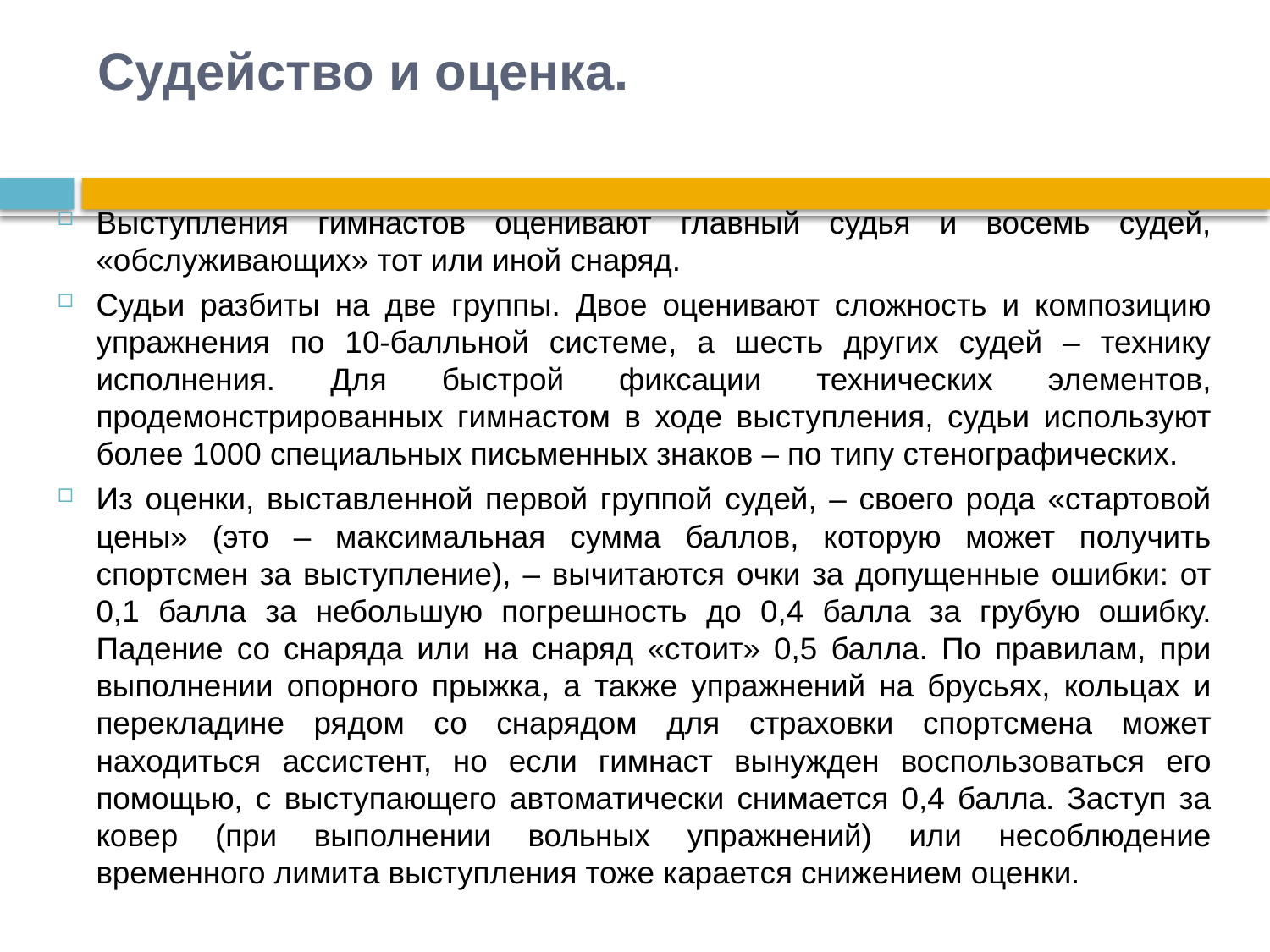

# Судейство и оценка.
Выступления гимнастов оценивают главный судья и восемь судей, «обслуживающих» тот или иной снаряд.
Судьи разбиты на две группы. Двое оценивают сложность и композицию упражнения по 10-балльной системе, а шесть других судей – технику исполнения. Для быстрой фиксации технических элементов, продемонстрированных гимнастом в ходе выступления, судьи используют более 1000 специальных письменных знаков – по типу стенографических.
Из оценки, выставленной первой группой судей, – своего рода «стартовой цены» (это – максимальная сумма баллов, которую может получить спортсмен за выступление), – вычитаются очки за допущенные ошибки: от 0,1 балла за небольшую погрешность до 0,4 балла за грубую ошибку. Падение со снаряда или на снаряд «стоит» 0,5 балла. По правилам, при выполнении опорного прыжка, а также упражнений на брусьях, кольцах и перекладине рядом со снарядом для страховки спортсмена может находиться ассистент, но если гимнаст вынужден воспользоваться его помощью, с выступающего автоматически снимается 0,4 балла. Заступ за ковер (при выполнении вольных упражнений) или несоблюдение временного лимита выступления тоже карается снижением оценки.